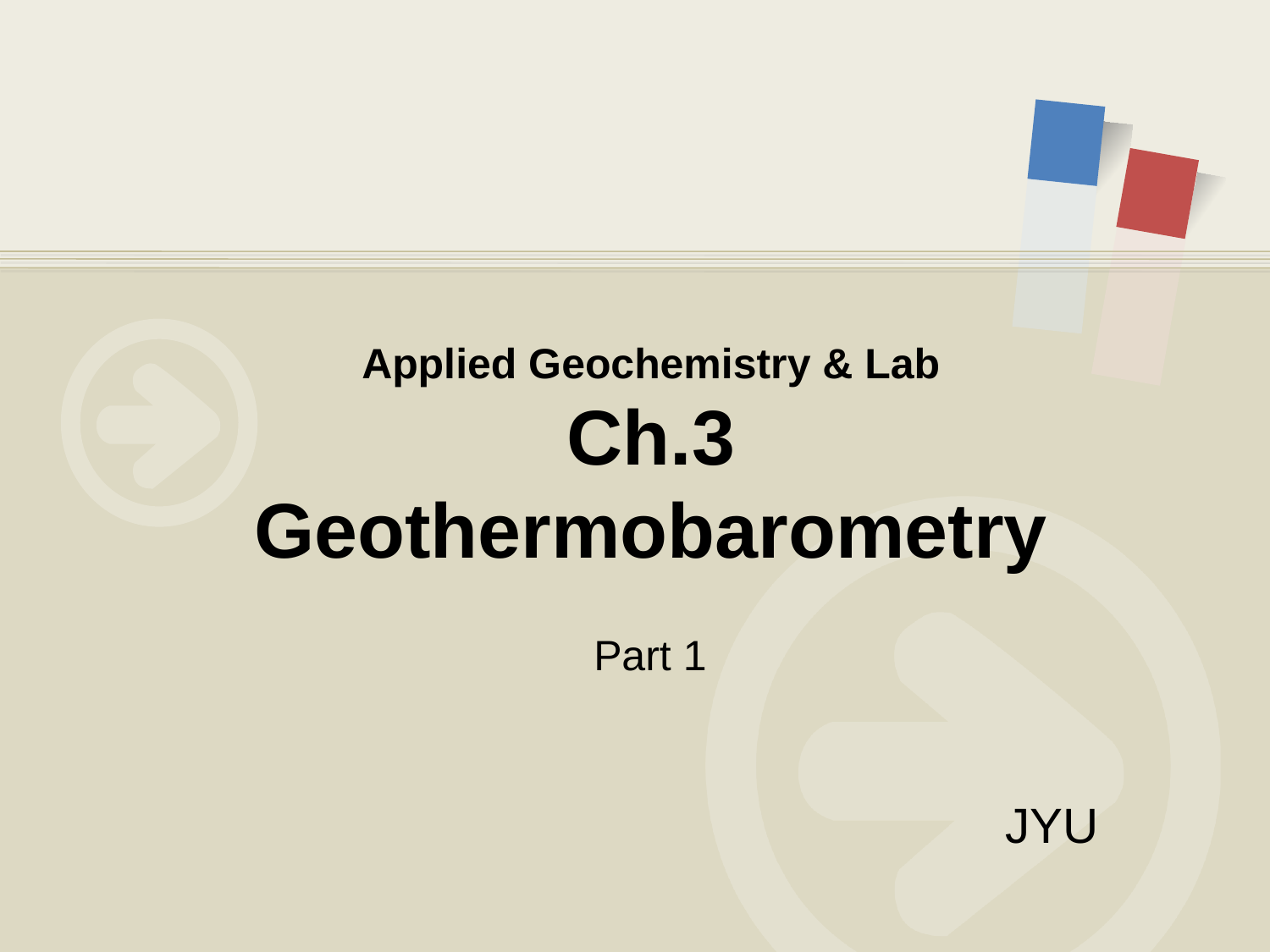

# Applied Geochemistry & Lab Ch.3 Geothermobarometry
Part 1
JYU